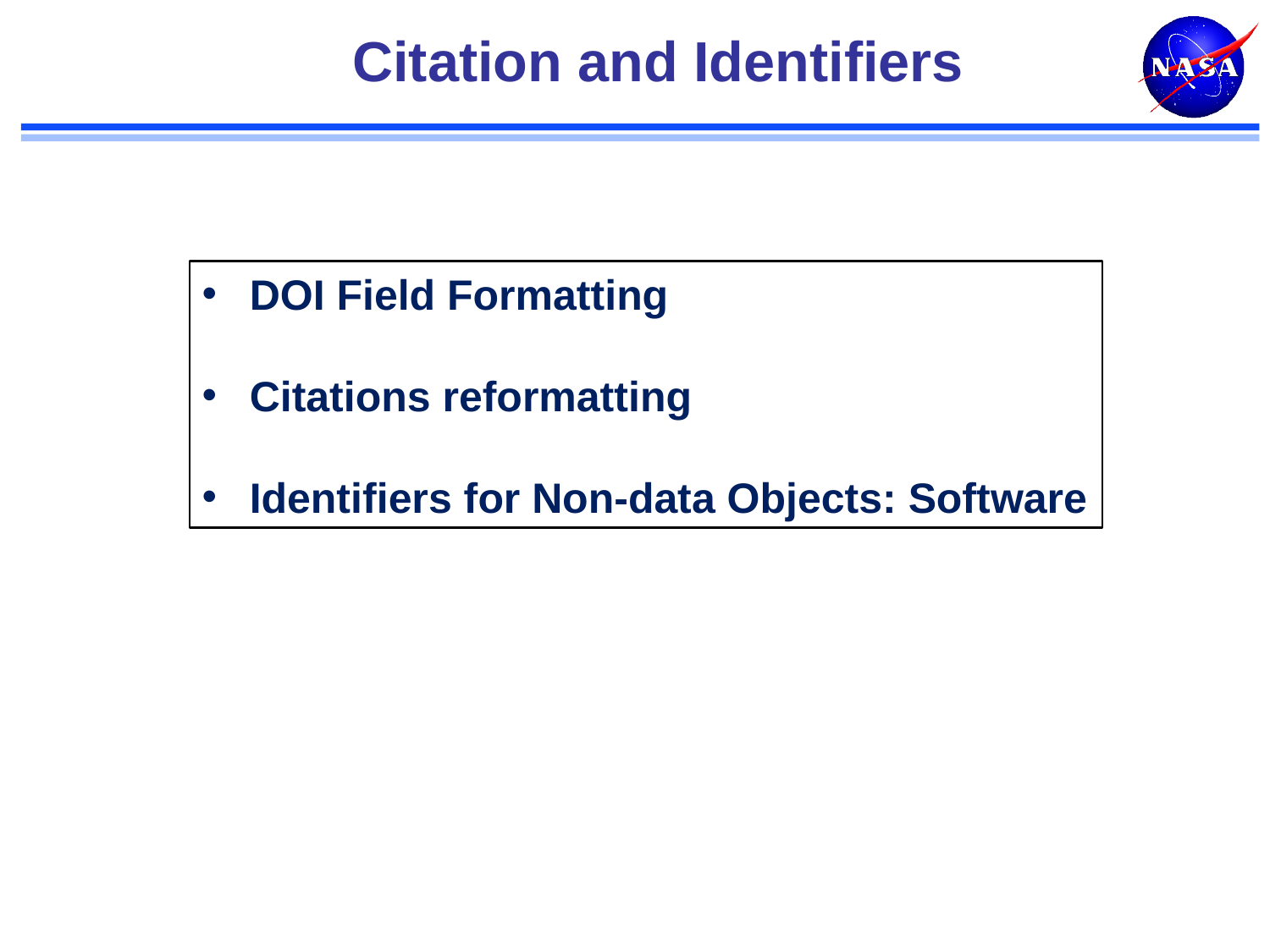

# Citation and Identifiers
DOI Field Formatting

Citations reformatting

Identifiers for Non-data Objects: Software